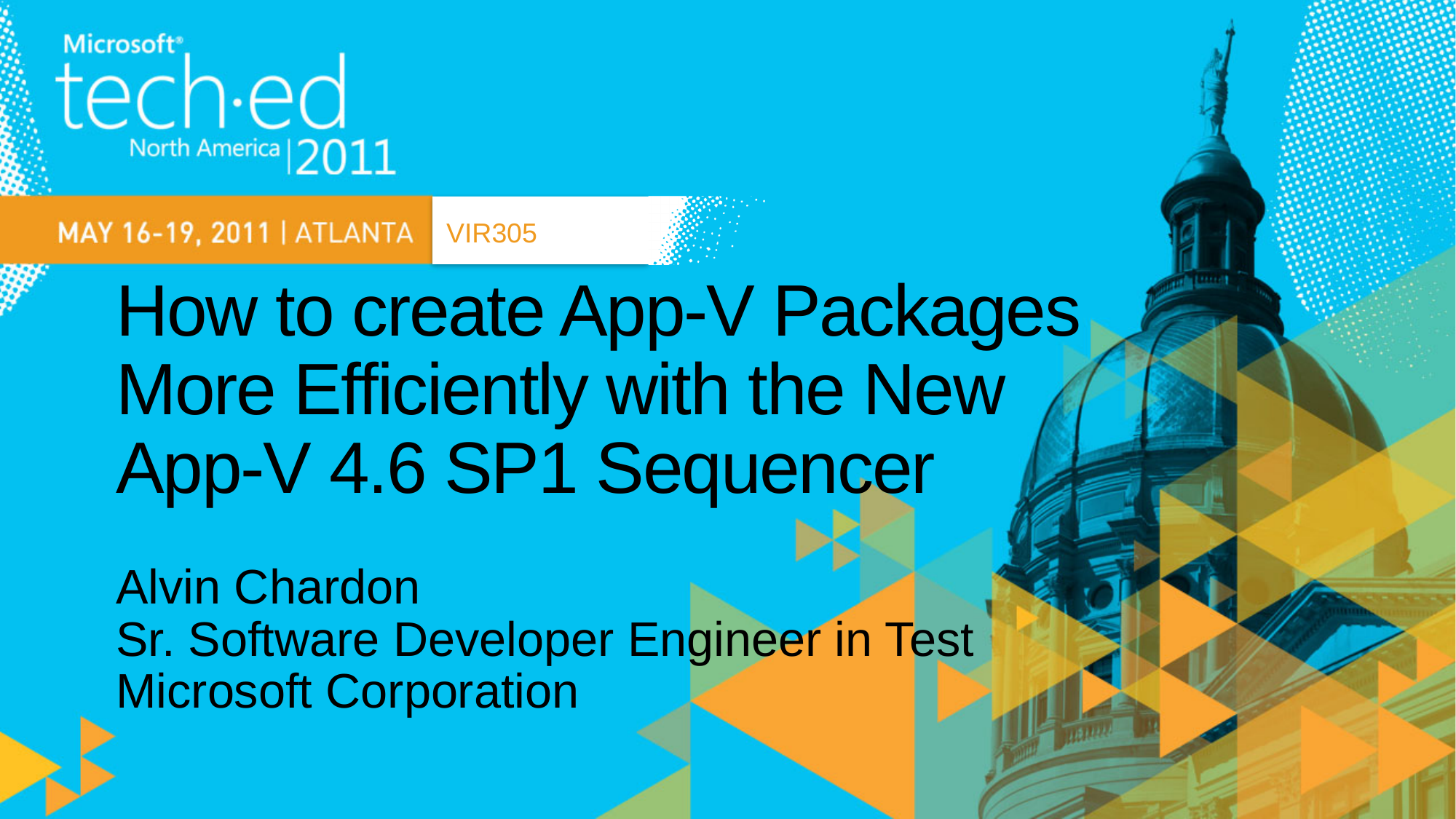

VIR305
# How to create App-V Packages More Efficiently with the New App-V 4.6 SP1 Sequencer
Alvin Chardon
Sr. Software Developer Engineer in Test
Microsoft Corporation